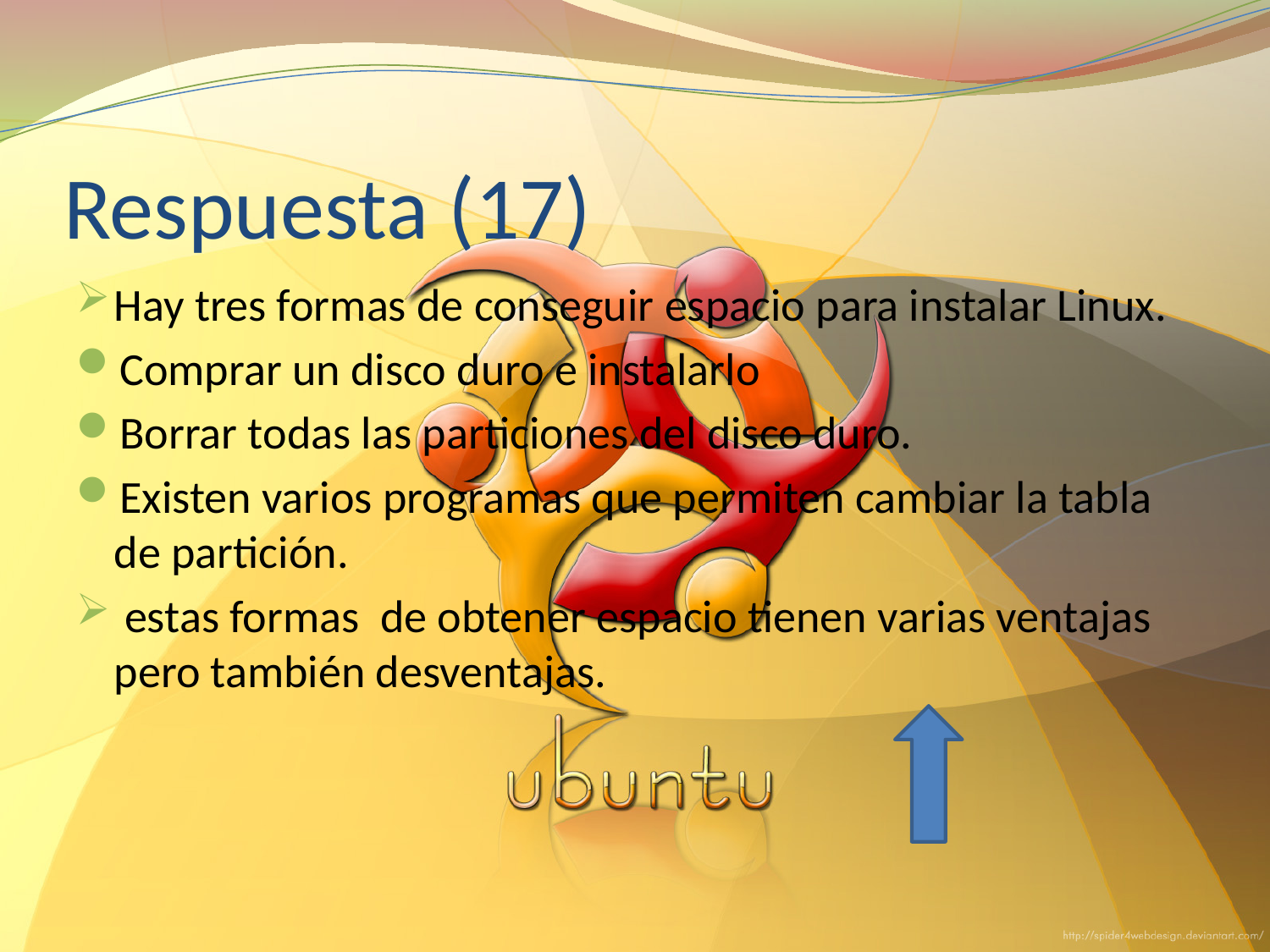

# Respuesta (17)
Hay tres formas de conseguir espacio para instalar Linux.
Comprar un disco duro e instalarlo
Borrar todas las particiones del disco duro.
Existen varios programas que permiten cambiar la tabla de partición.
 estas formas  de obtener espacio tienen varias ventajas pero también desventajas.